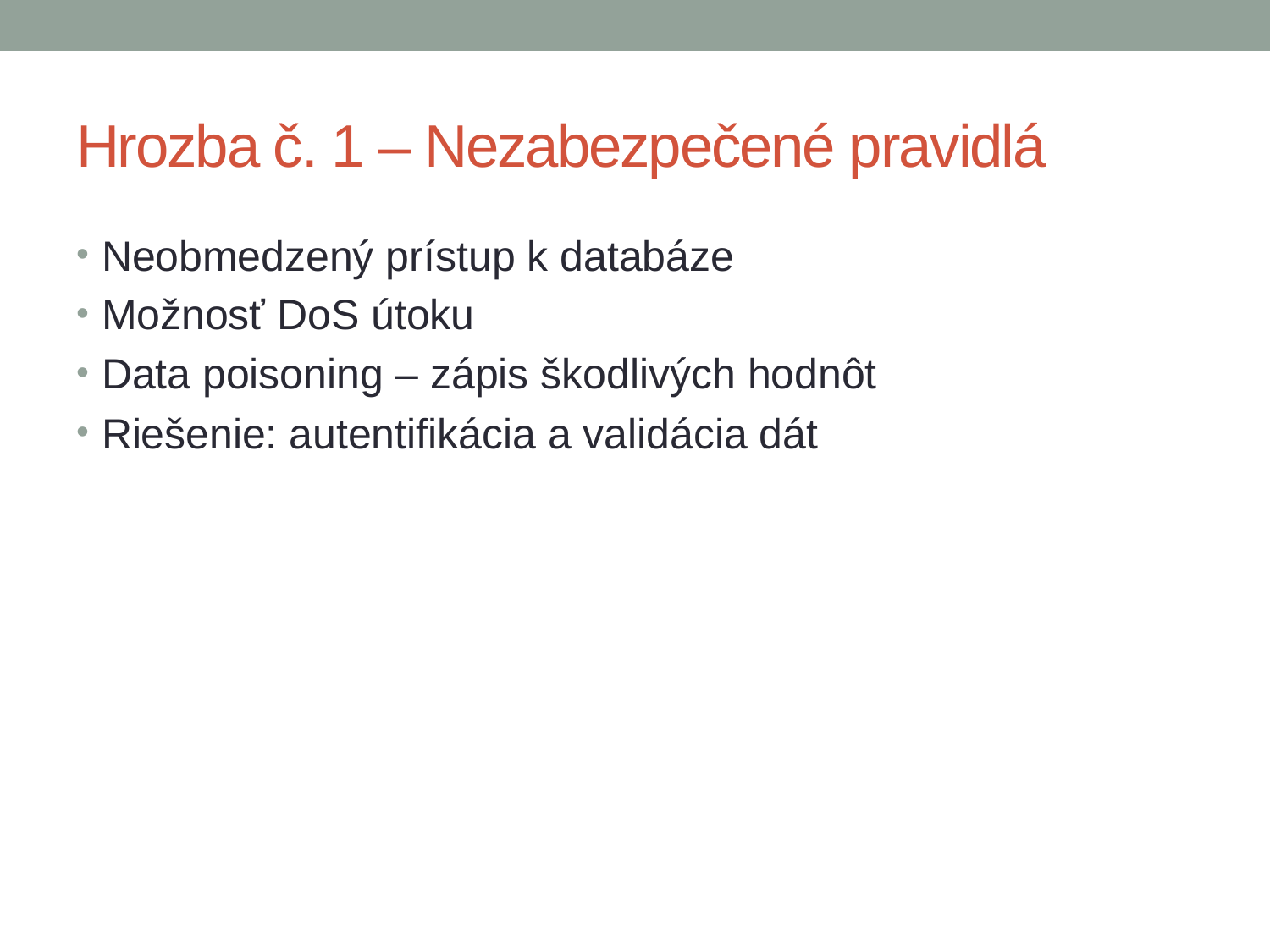

# Hrozba č. 1 – Nezabezpečené pravidlá
Neobmedzený prístup k databáze
Možnosť DoS útoku
Data poisoning – zápis škodlivých hodnôt
Riešenie: autentifikácia a validácia dát